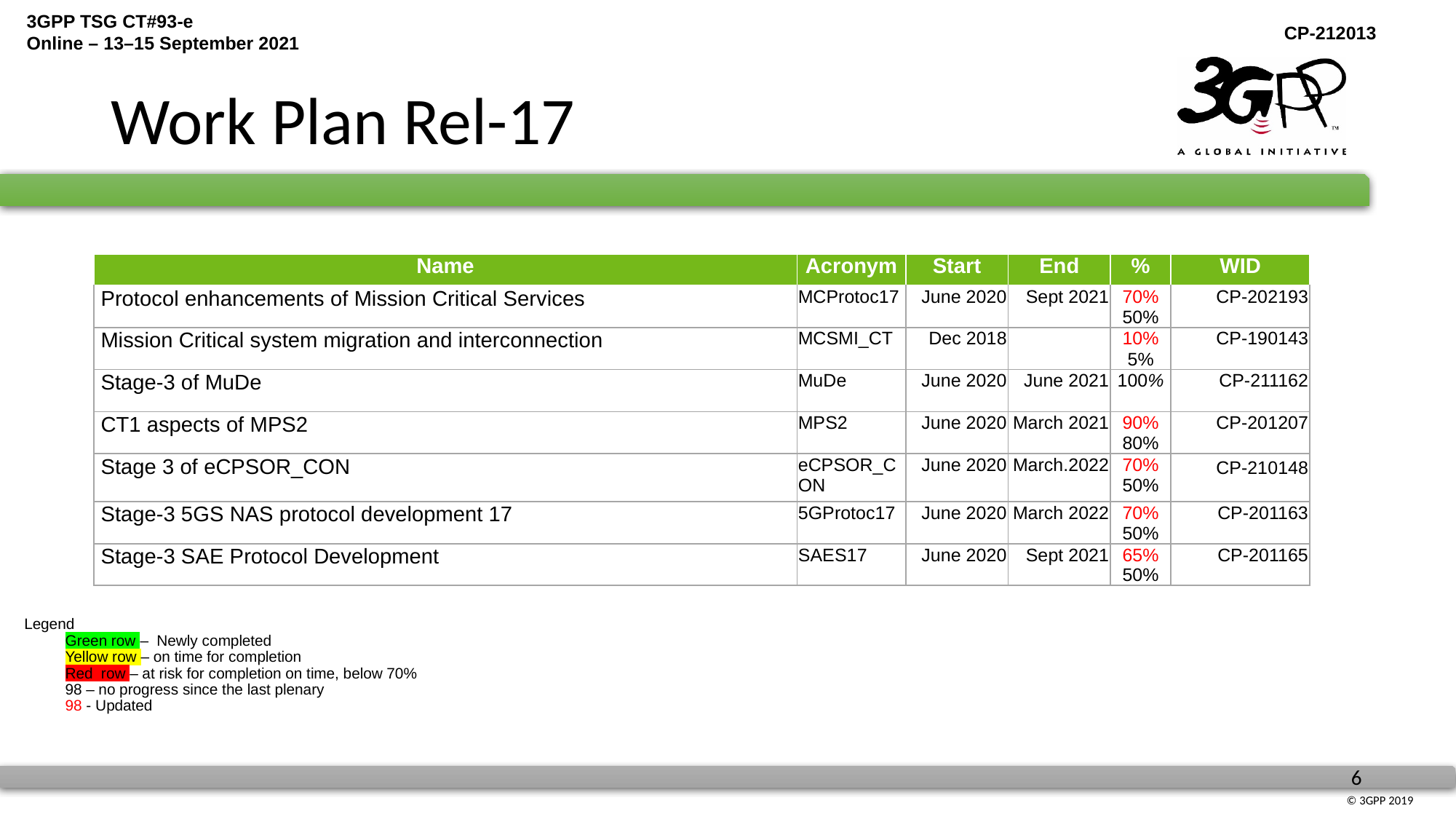

# Work Plan Rel-17
| Name | Acronym | Start | End | % | WID |
| --- | --- | --- | --- | --- | --- |
| Protocol enhancements of Mission Critical Services | MCProtoc17 | June 2020 | Sept 2021 | 70% 50% | CP-202193 |
| Mission Critical system migration and interconnection | MCSMI\_CT | Dec 2018 |  | 10% 5% | CP-190143 |
| Stage-3 of MuDe | MuDe | June 2020 | June 2021 | 100% | CP-211162 |
| CT1 aspects of MPS2 | MPS2 | June 2020 | March 2021 | 90% 80% | CP-201207 |
| Stage 3 of eCPSOR\_CON | eCPSOR\_CON | June 2020 | March.2022 | 70% 50% | CP-210148 |
| Stage-3 5GS NAS protocol development 17 | 5GProtoc17 | June 2020 | March 2022 | 70% 50% | CP-201163 |
| Stage-3 SAE Protocol Development | SAES17 | June 2020 | Sept 2021 | 65% 50% | CP-201165 |
Legend
Green row –  Newly completed
	Yellow row – on time for completion
Red  row – at risk for completion on time, below 70%
	98 – no progress since the last plenary
	98 - Updated